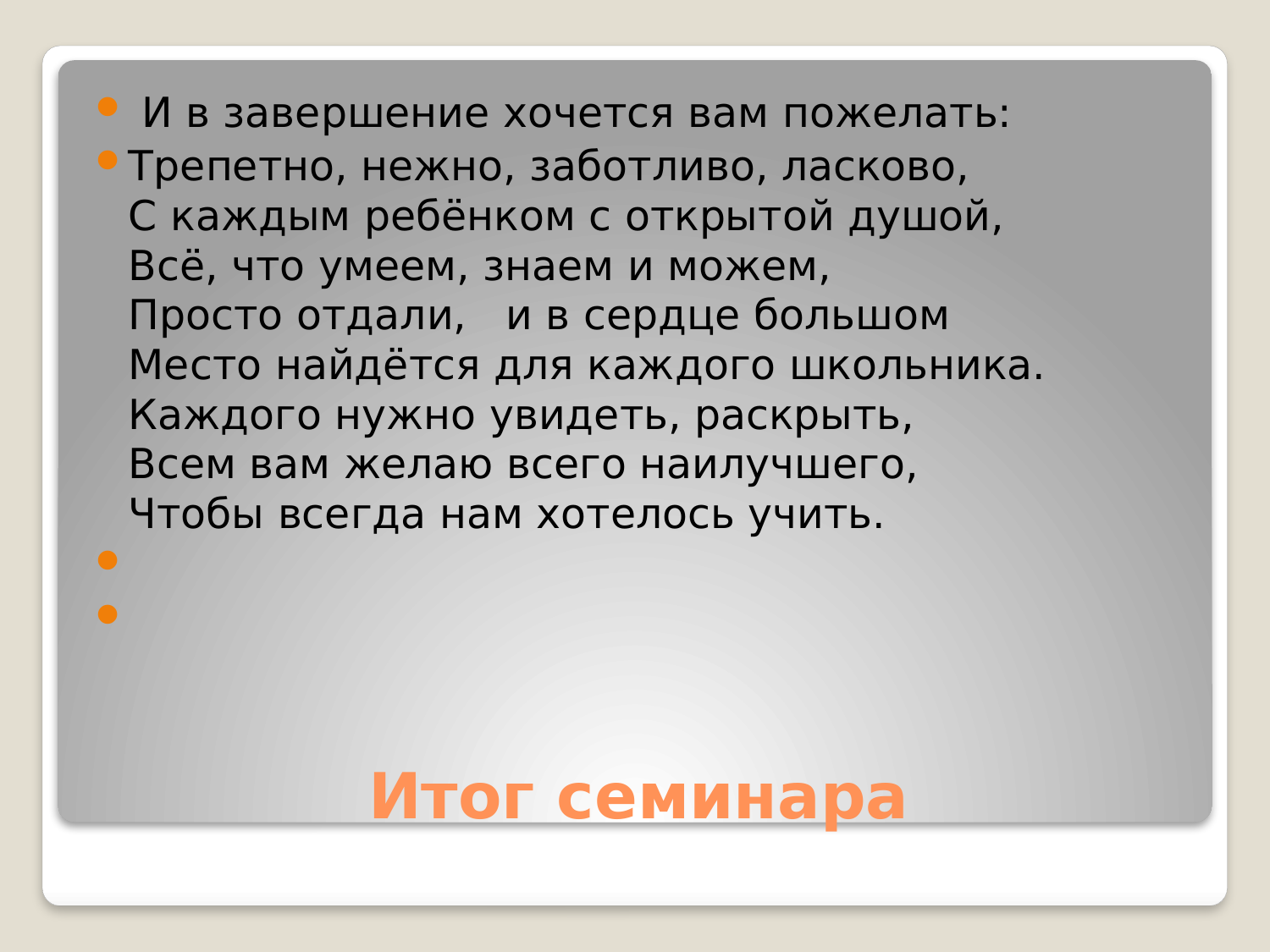

И в завершение хочется вам пожелать:
Трепетно, нежно, заботливо, ласково,
С каждым ребёнком с открытой душой,
Всё, что умеем, знаем и можем,
Просто отдали,   и в сердце большом
Место найдётся для каждого школьника.
Каждого нужно увидеть, раскрыть,
Всем вам желаю всего наилучшего,
Чтобы всегда нам хотелось учить.

# Итог семинара